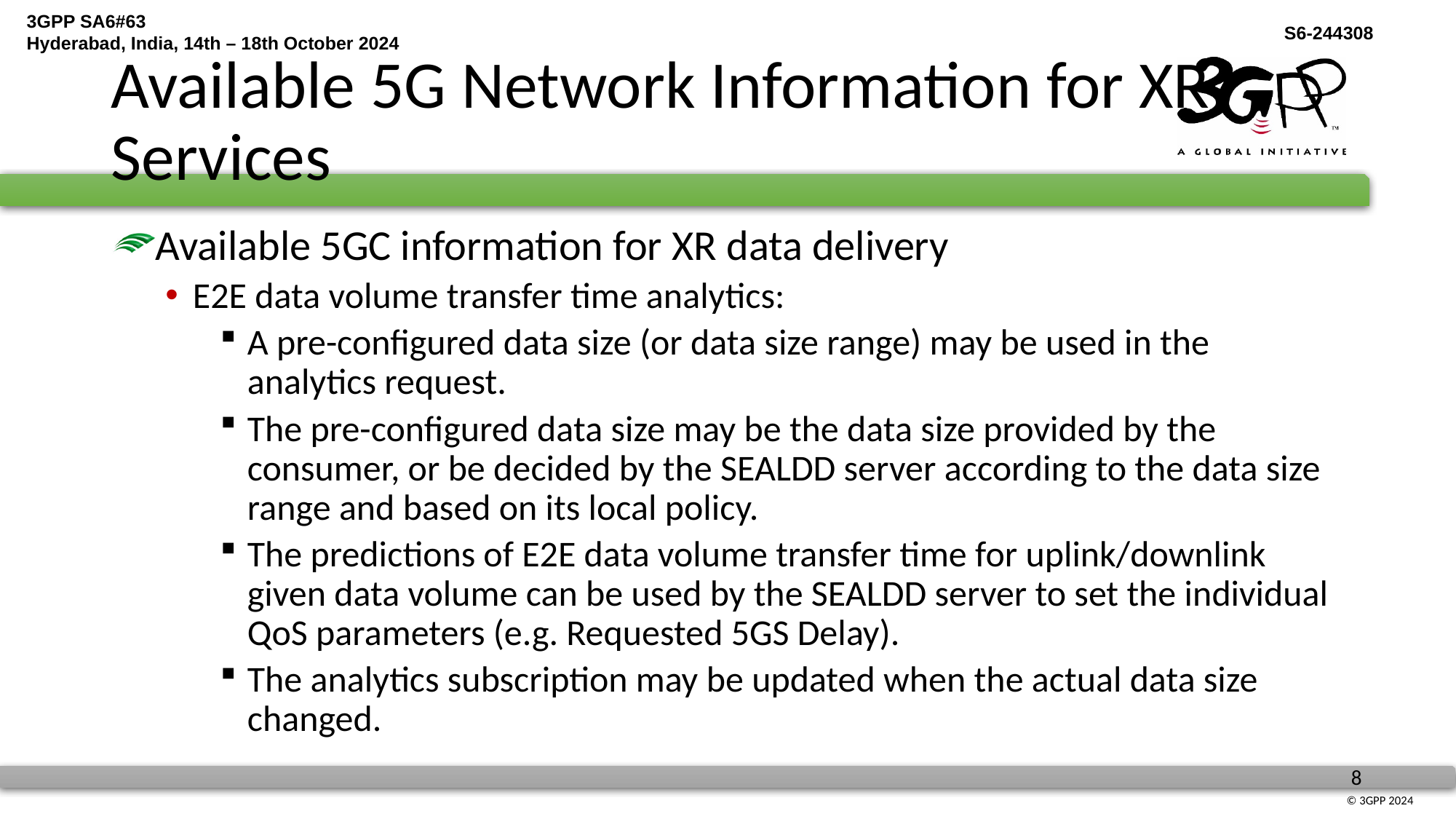

# Available 5G Network Information for XR Services
Available 5GC information for XR data delivery
E2E data volume transfer time analytics:
A pre-configured data size (or data size range) may be used in the analytics request.
The pre-configured data size may be the data size provided by the consumer, or be decided by the SEALDD server according to the data size range and based on its local policy.
The predictions of E2E data volume transfer time for uplink/downlink given data volume can be used by the SEALDD server to set the individual QoS parameters (e.g. Requested 5GS Delay).
The analytics subscription may be updated when the actual data size changed.